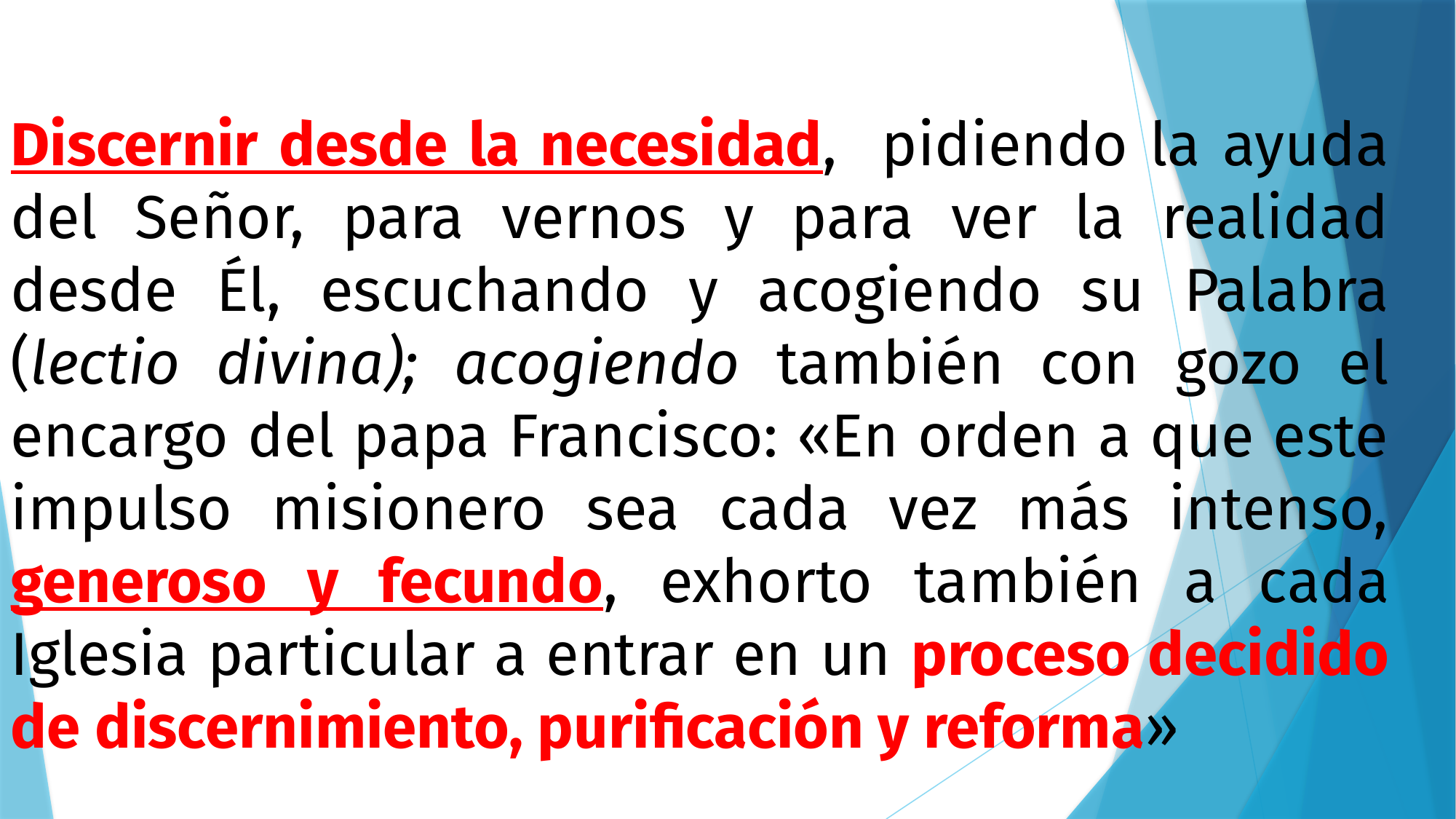

Discernir desde la necesidad,  pidiendo la ayuda del Señor, para vernos y para ver la realidad desde Él, escuchando y acogiendo su Palabra (lectio divina); acogiendo también con gozo el encargo del papa Francisco: «En orden a que este impulso misionero sea cada vez más intenso, generoso y fecundo, exhorto también a cada Iglesia particular a entrar en un proceso decidido de discernimiento, purificación y reforma»